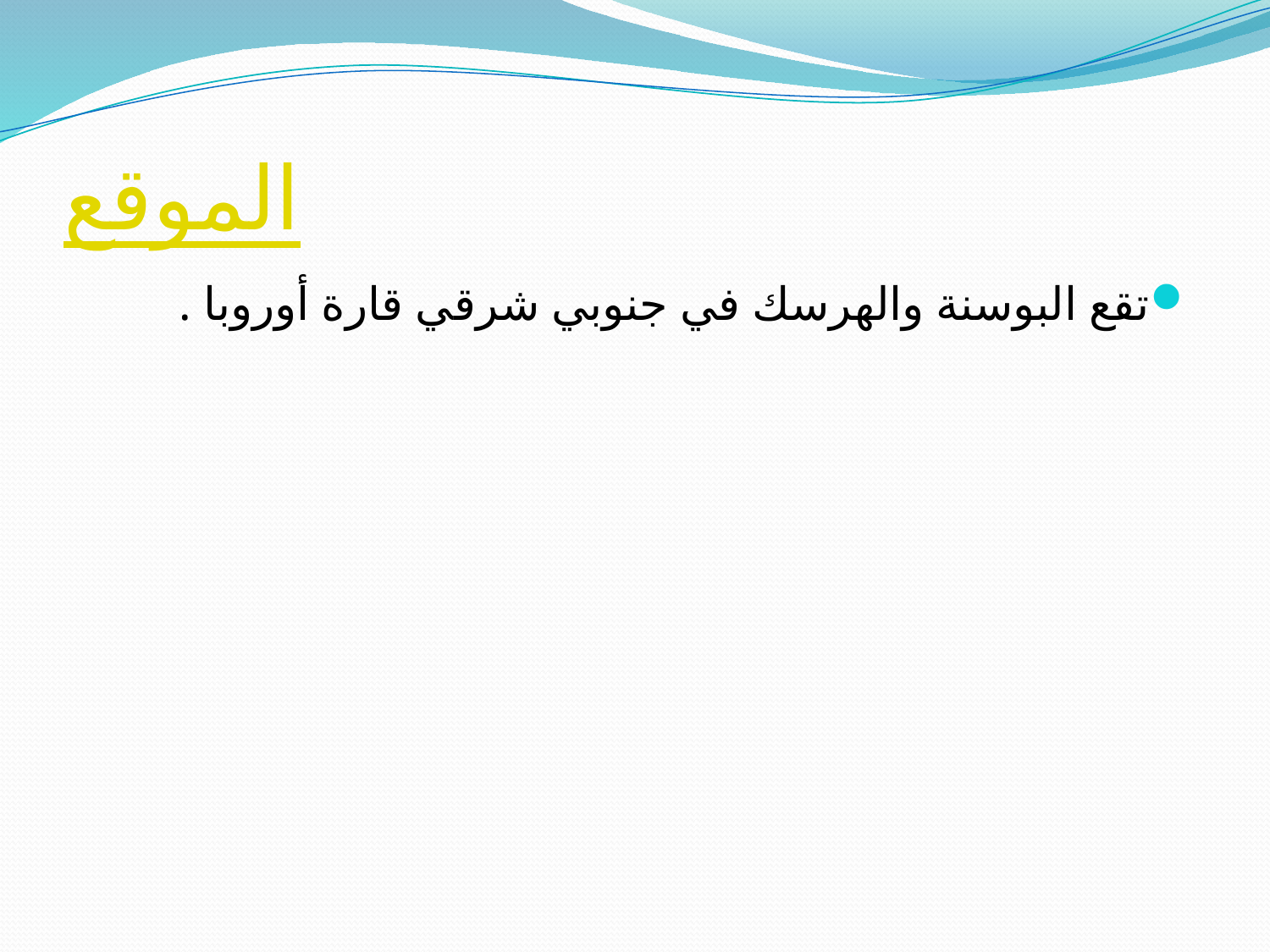

# الموقع
تقع البوسنة والهرسك في جنوبي شرقي قارة أوروبا .